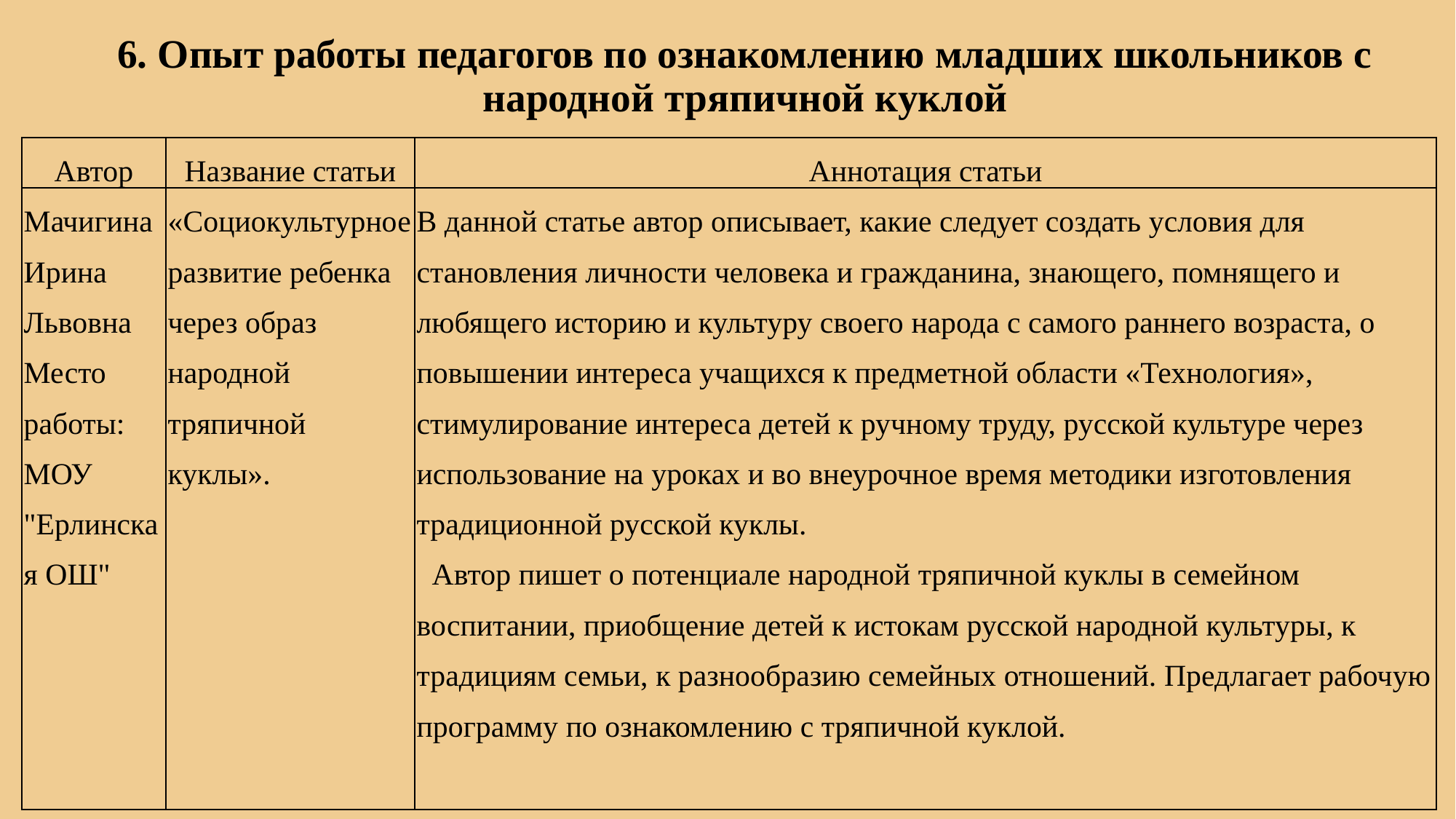

# 6. Опыт работы педагогов по ознакомлению младших школьников с народной тряпичной куклой
| Автор | Название статьи | Аннотация статьи |
| --- | --- | --- |
| Мачигина Ирина Львовна Место работы: МОУ "Ерлинская ОШ" | «Социокультурное развитие ребенка через образ народной тряпичной куклы». | В данной статье автор описывает, какие следует создать условия для становления личности человека и гражданина, знающего, помнящего и любящего историю и культуру своего народа с самого раннего возраста, о повышении интереса учащихся к предметной области «Технология», стимулирование интереса детей к ручному труду, русской культуре через использование на уроках и во внеурочное время методики изготовления традиционной русской куклы. Автор пишет о потенциале народной тряпичной куклы в семейном воспитании, приобщение детей к истокам русской народной культуры, к традициям семьи, к разнообразию семейных отношений. Предлагает рабочую программу по ознакомлению с тряпичной куклой. |